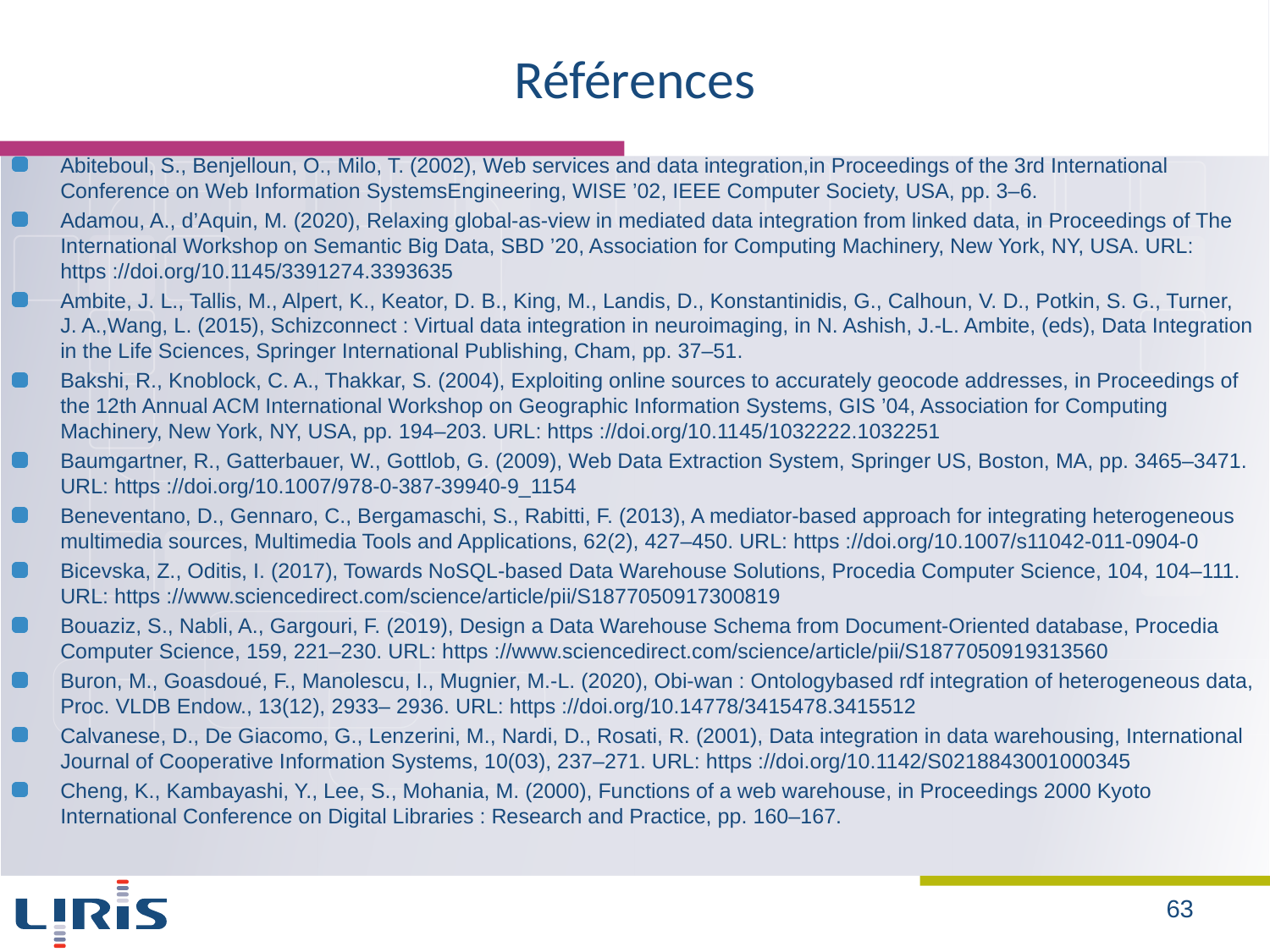

# Références

Abiteboul, S., Benjelloun, O., Milo, T. (2002), Web services and data integration,in Proceedings of the 3rd International Conference on Web Information SystemsEngineering, WISE ’02, IEEE Computer Society, USA, pp. 3–6.
Adamou, A., d’Aquin, M. (2020), Relaxing global-as-view in mediated data integration from linked data, in Proceedings of The International Workshop on Semantic Big Data, SBD ’20, Association for Computing Machinery, New York, NY, USA. URL: https ://doi.org/10.1145/3391274.3393635
Ambite, J. L., Tallis, M., Alpert, K., Keator, D. B., King, M., Landis, D., Konstantinidis, G., Calhoun, V. D., Potkin, S. G., Turner, J. A.,Wang, L. (2015), Schizconnect : Virtual data integration in neuroimaging, in N. Ashish, J.-L. Ambite, (eds), Data Integration in the Life Sciences, Springer International Publishing, Cham, pp. 37–51.
Bakshi, R., Knoblock, C. A., Thakkar, S. (2004), Exploiting online sources to accurately geocode addresses, in Proceedings of the 12th Annual ACM International Workshop on Geographic Information Systems, GIS ’04, Association for Computing Machinery, New York, NY, USA, pp. 194–203. URL: https ://doi.org/10.1145/1032222.1032251
Baumgartner, R., Gatterbauer, W., Gottlob, G. (2009), Web Data Extraction System, Springer US, Boston, MA, pp. 3465–3471. URL: https ://doi.org/10.1007/978-0-387-39940-9_1154
Beneventano, D., Gennaro, C., Bergamaschi, S., Rabitti, F. (2013), A mediator-based approach for integrating heterogeneous multimedia sources, Multimedia Tools and Applications, 62(2), 427–450. URL: https ://doi.org/10.1007/s11042-011-0904-0
Bicevska, Z., Oditis, I. (2017), Towards NoSQL-based Data Warehouse Solutions, Procedia Computer Science, 104, 104–111. URL: https ://www.sciencedirect.com/science/article/pii/S1877050917300819
Bouaziz, S., Nabli, A., Gargouri, F. (2019), Design a Data Warehouse Schema from Document-Oriented database, Procedia Computer Science, 159, 221–230. URL: https ://www.sciencedirect.com/science/article/pii/S1877050919313560
Buron, M., Goasdoué, F., Manolescu, I., Mugnier, M.-L. (2020), Obi-wan : Ontologybased rdf integration of heterogeneous data, Proc. VLDB Endow., 13(12), 2933– 2936. URL: https ://doi.org/10.14778/3415478.3415512
Calvanese, D., De Giacomo, G., Lenzerini, M., Nardi, D., Rosati, R. (2001), Data integration in data warehousing, International Journal of Cooperative Information Systems, 10(03), 237–271. URL: https ://doi.org/10.1142/S0218843001000345
Cheng, K., Kambayashi, Y., Lee, S., Mohania, M. (2000), Functions of a web warehouse, in Proceedings 2000 Kyoto International Conference on Digital Libraries : Research and Practice, pp. 160–167.

63